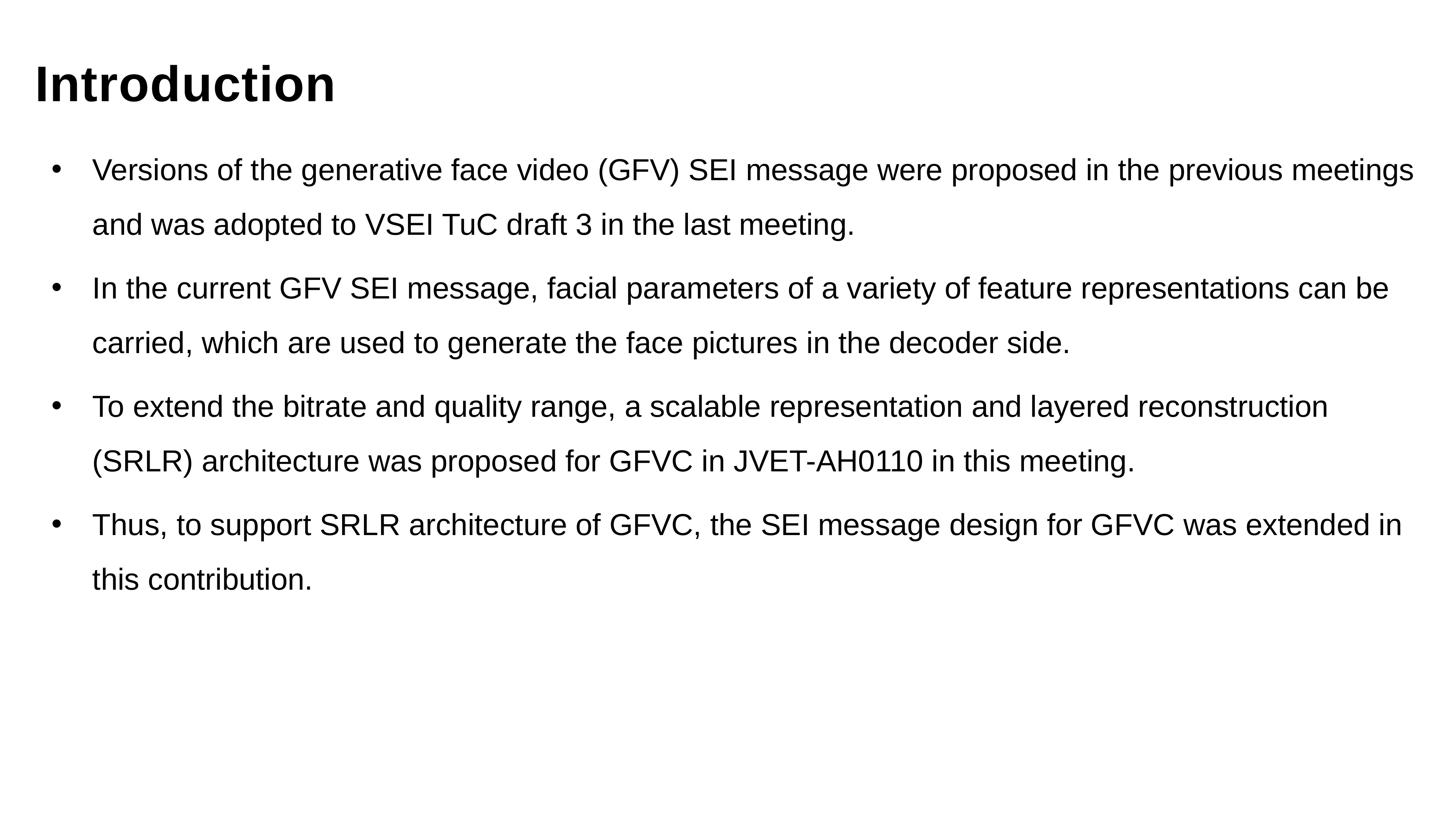

BBAAD9C20180234D78A0072836F0BA9012B9B2061D1C5B80AAD98B33B1BE2B238B43BB38B1696B0022C92A08C846AFEB15F9212A41D0CB411BBFC221707E24DE24F3B7AD0723F6B7648F24D7609240F448D2E91E7606108768A7B19A25629C58DB962B94CE3
Introduction
Versions of the generative face video (GFV) SEI message were proposed in the previous meetings and was adopted to VSEI TuC draft 3 in the last meeting.
In the current GFV SEI message, facial parameters of a variety of feature representations can be carried, which are used to generate the face pictures in the decoder side.
To extend the bitrate and quality range, a scalable representation and layered reconstruction (SRLR) architecture was proposed for GFVC in JVET-AH0110 in this meeting.
Thus, to support SRLR architecture of GFVC, the SEI message design for GFVC was extended in this contribution.